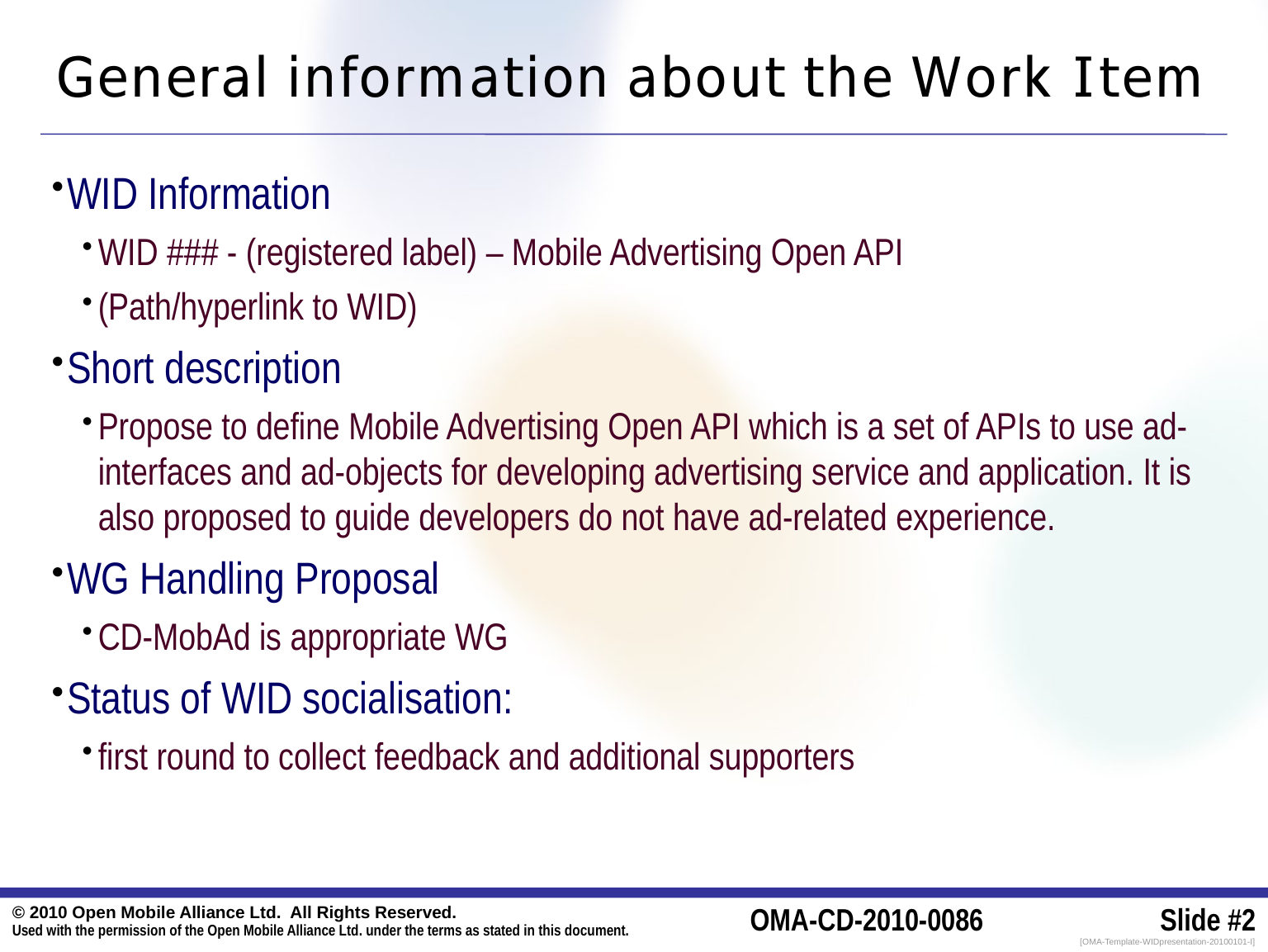

# General information about the Work Item
WID Information
WID ### - (registered label) – Mobile Advertising Open API
(Path/hyperlink to WID)
Short description
Propose to define Mobile Advertising Open API which is a set of APIs to use ad-interfaces and ad-objects for developing advertising service and application. It is also proposed to guide developers do not have ad-related experience.
WG Handling Proposal
CD-MobAd is appropriate WG
Status of WID socialisation:
first round to collect feedback and additional supporters